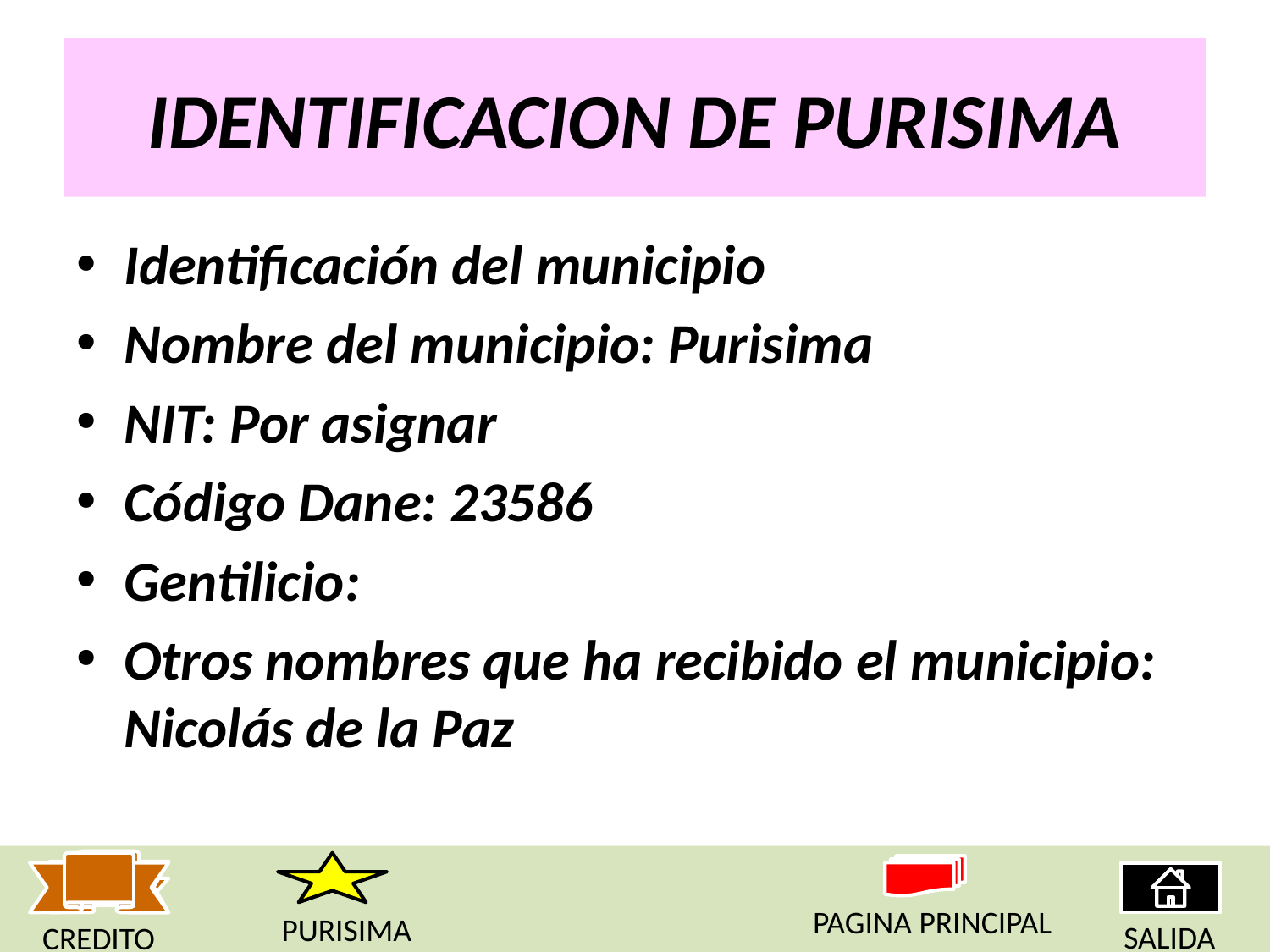

# IDENTIFICACION DE PURISIMA
Identificación del municipio
Nombre del municipio: Purisima
NIT: Por asignar
Código Dane: 23586
Gentilicio:
Otros nombres que ha recibido el municipio: Nicolás de la Paz

PAGINA PRINCIPAL
PURISIMA
SALIDA
CREDITO